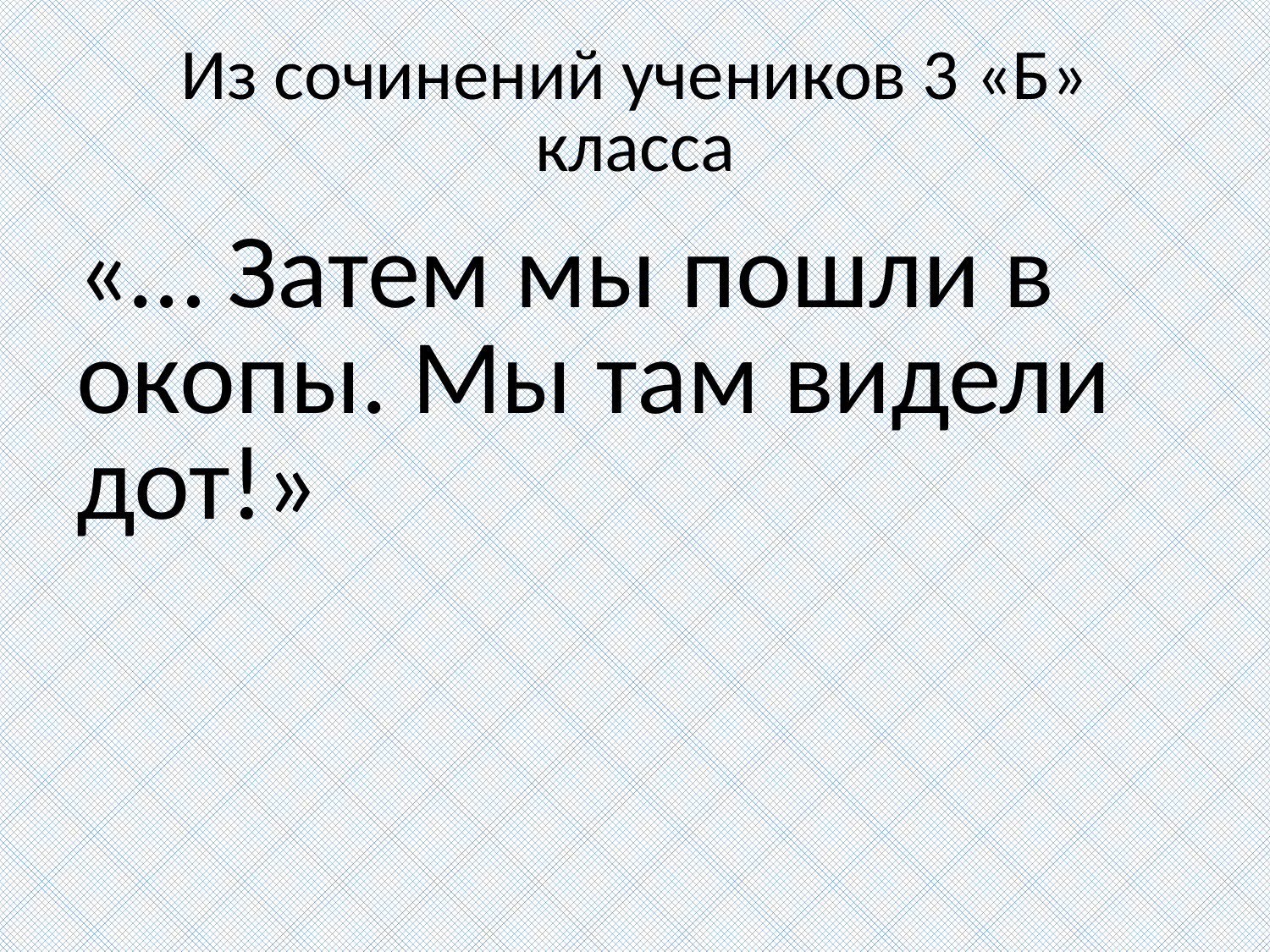

# Из сочинений учеников 3 «Б» класса
«… Затем мы пошли в окопы. Мы там видели дот!»